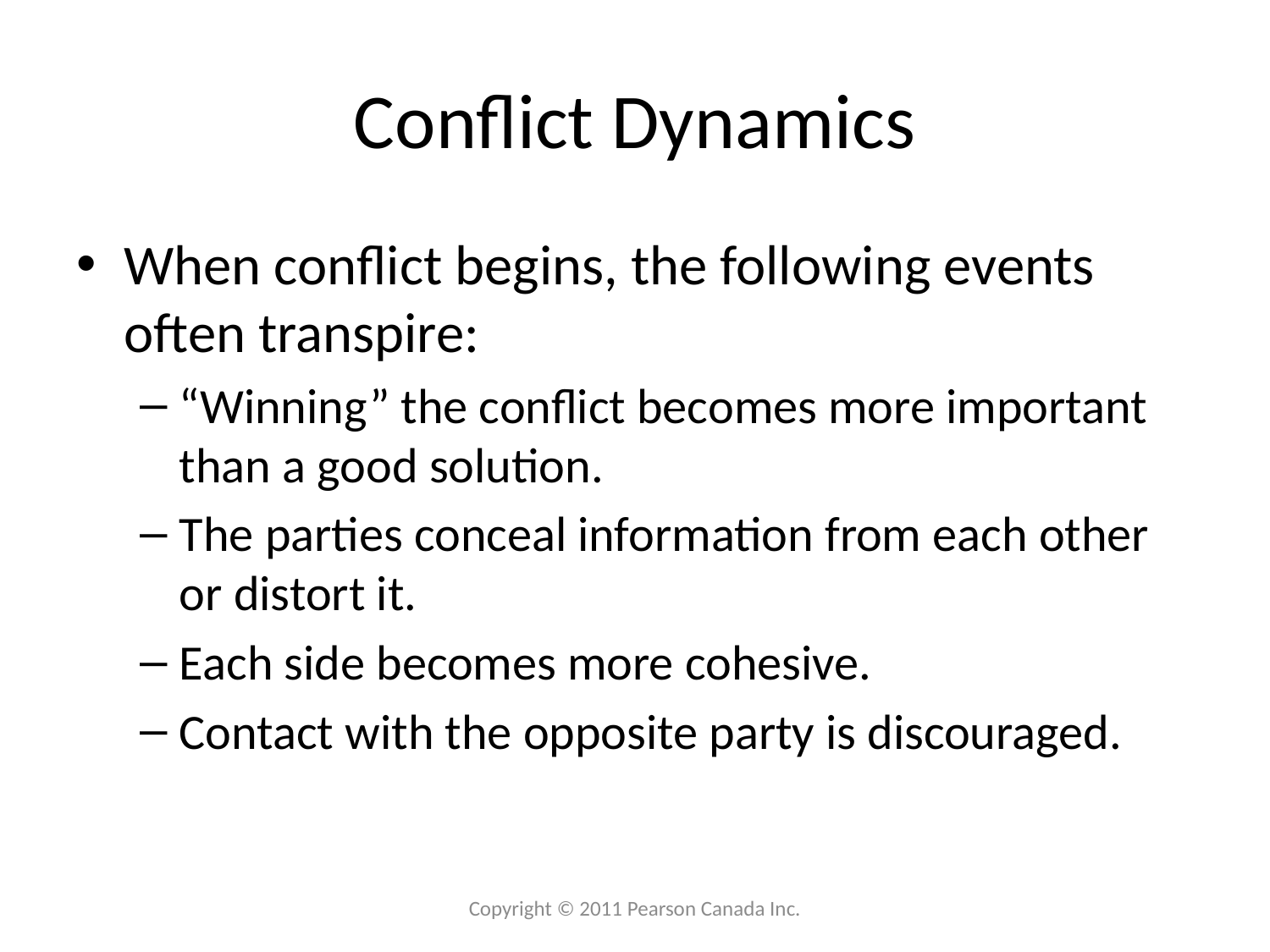

# Conflict Dynamics
When conflict begins, the following events often transpire:
“Winning” the conflict becomes more important than a good solution.
The parties conceal information from each other or distort it.
Each side becomes more cohesive.
Contact with the opposite party is discouraged.

Copyright © 2011 Pearson Canada Inc.